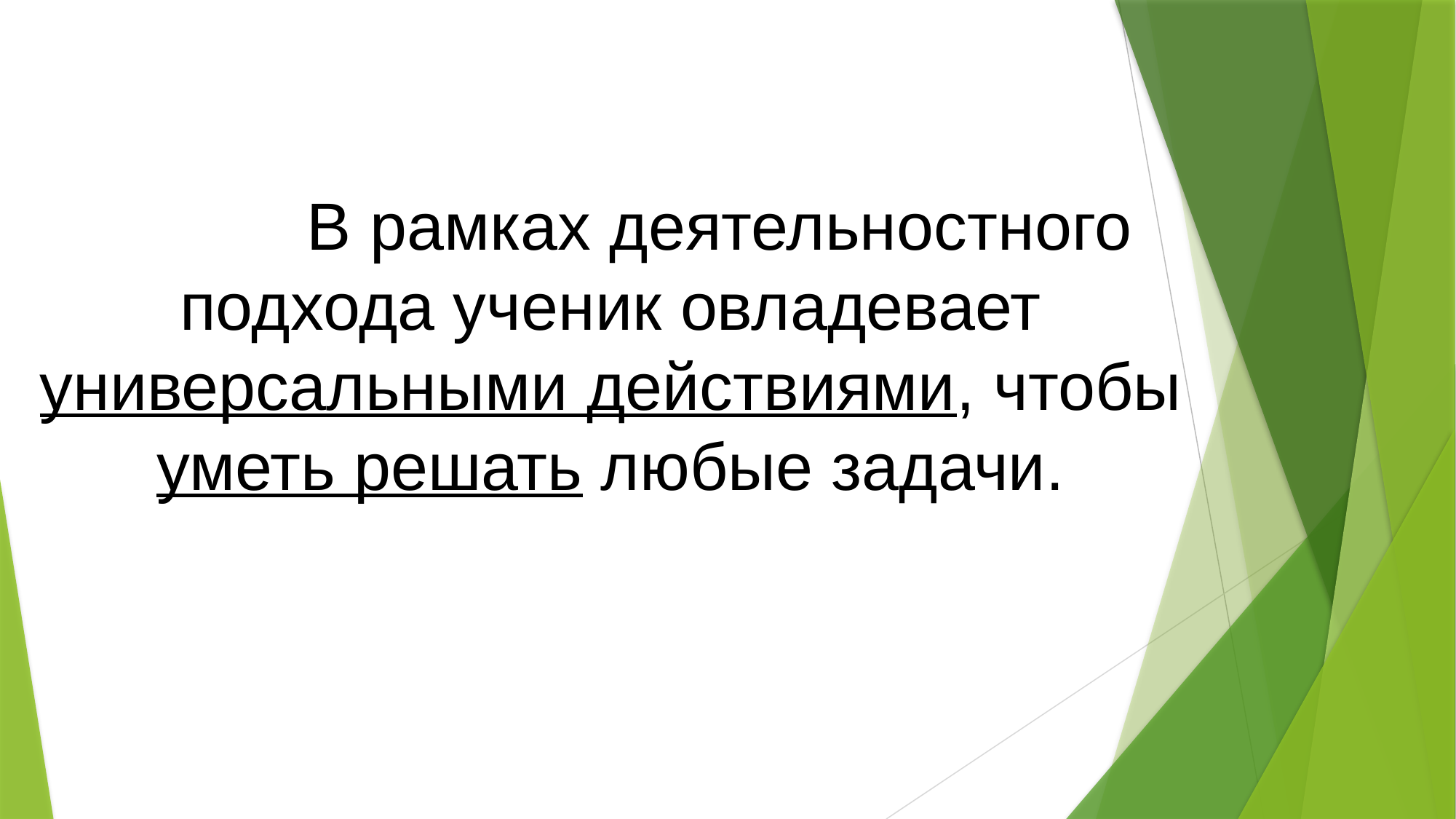

В рамках деятельностного подхода ученик овладевает универсальными действиями, чтобы уметь решать любые задачи.